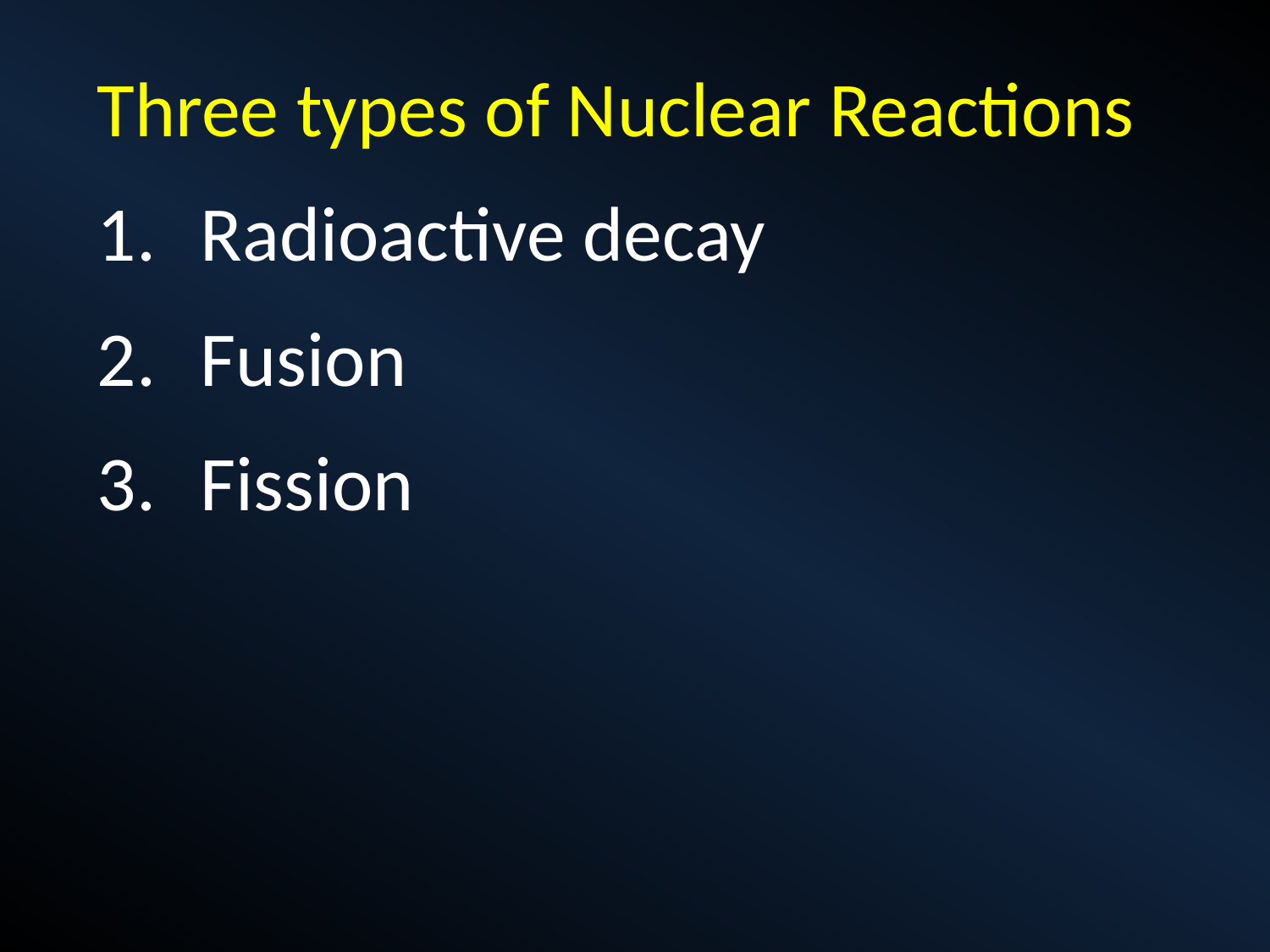

Three types of Nuclear Reactions
Radioactive decay
Fusion
Fission